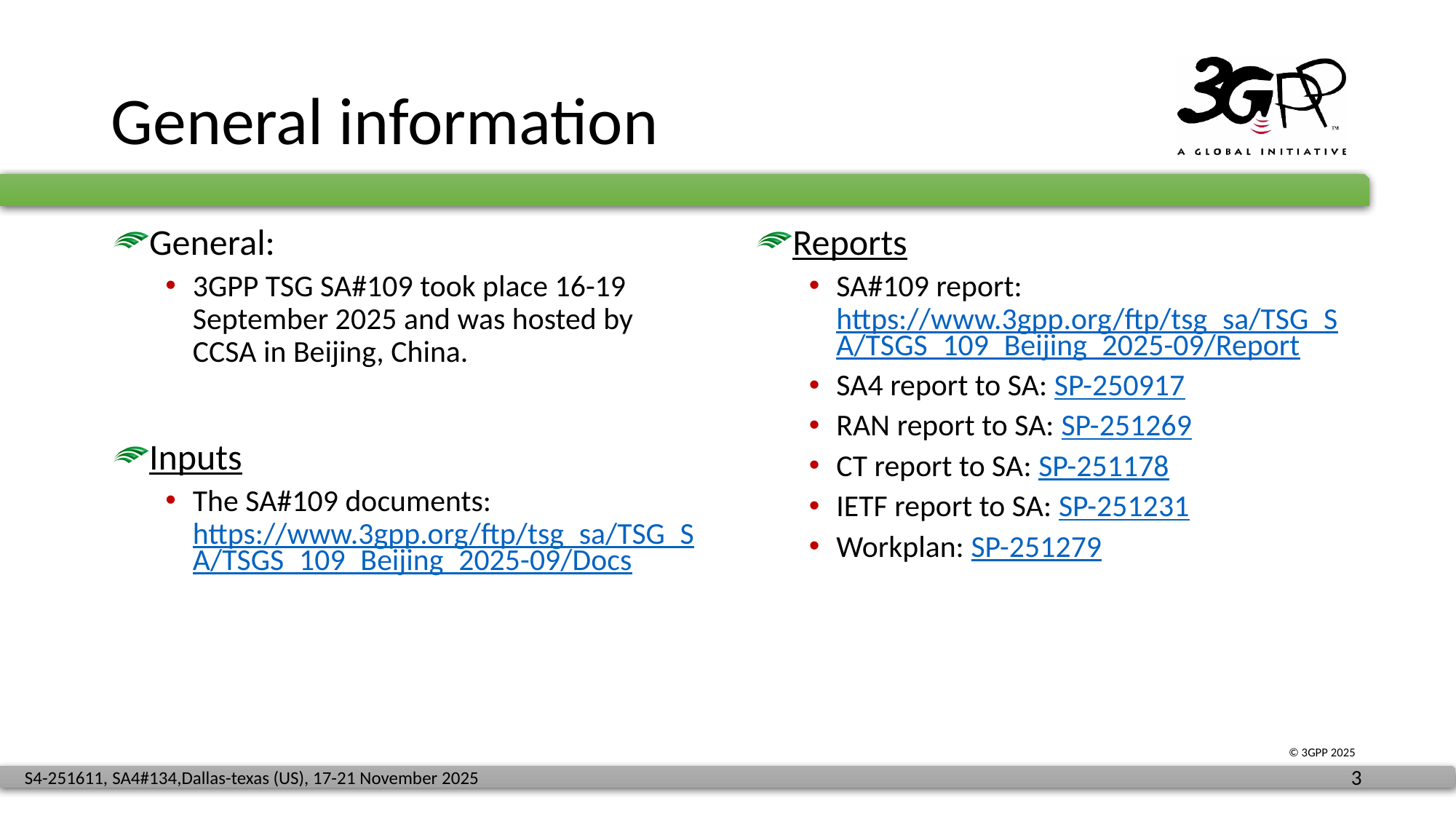

# General information
General:
3GPP TSG SA#109 took place 16-19 September 2025 and was hosted by CCSA in Beijing, China.

Inputs
The SA#109 documents: https://www.3gpp.org/ftp/tsg_sa/TSG_SA/TSGS_109_Beijing_2025-09/Docs
Reports
SA#109 report: https://www.3gpp.org/ftp/tsg_sa/TSG_SA/TSGS_109_Beijing_2025-09/Report
SA4 report to SA: SP-250917
RAN report to SA: SP-251269
CT report to SA: SP-251178
IETF report to SA: SP-251231
Workplan: SP-251279